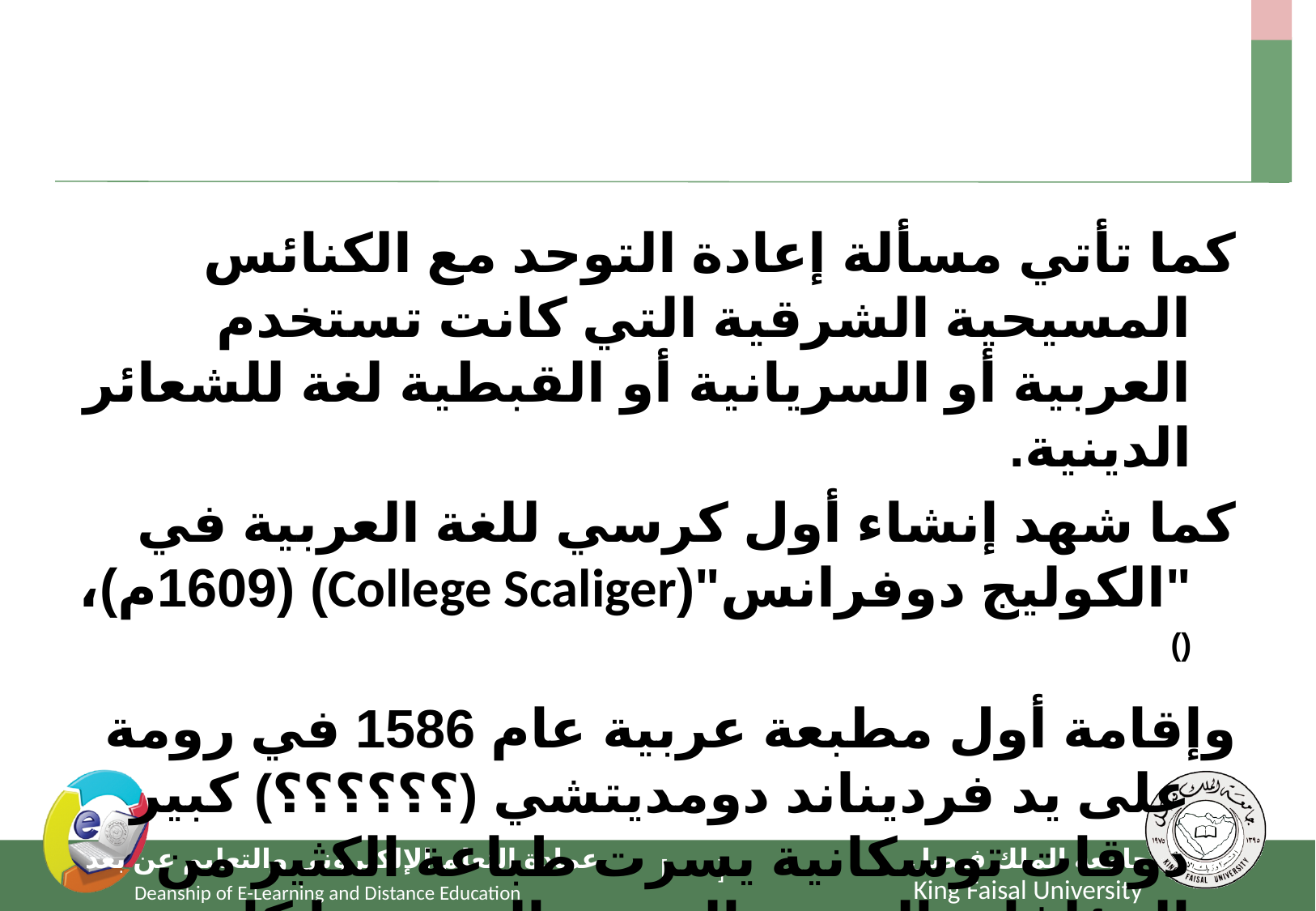

#
كما تأتي مسألة إعادة التوحد مع الكنائس المسيحية الشرقية التي كانت تستخدم العربية أو السريانية أو القبطية لغة للشعائر الدينية.
كما شهد إنشاء أول كرسي للغة العربية في "الكوليج دوفرانس"(College Scaliger) (1609م)، ()
وإقامة أول مطبعة عربية عام 1586 في رومة على يد فرديناند دومديتشي (؟؟؟؟؟؟) كبير دوقات توسكانية يسرت طباعة الكثير من المؤلفات العربية المهمة التي ربما كان من أبرزها آثار ابن سينا في الطب والفلسفة والقواعد العربية.